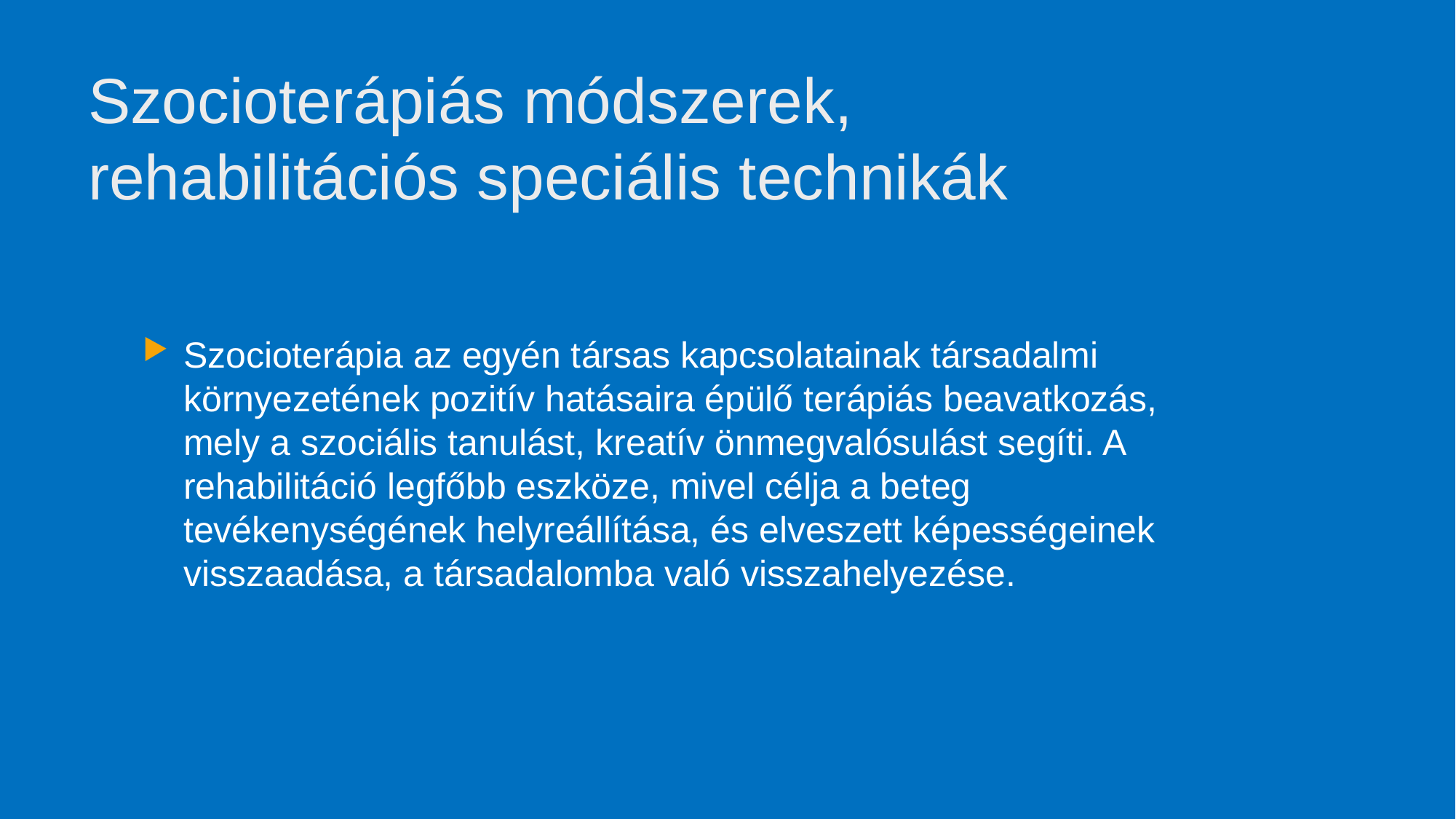

# Szocioterápiás módszerek, rehabilitációs speciális technikák
Szocioterápia az egyén társas kapcsolatainak társadalmi környezetének pozitív hatásaira épülő terápiás beavatkozás, mely a szociális tanulást, kreatív önmegvalósulást segíti. A rehabilitáció legfőbb eszköze, mivel célja a beteg tevékenységének helyreállítása, és elveszett képességeinek visszaadása, a társadalomba való visszahelyezése.